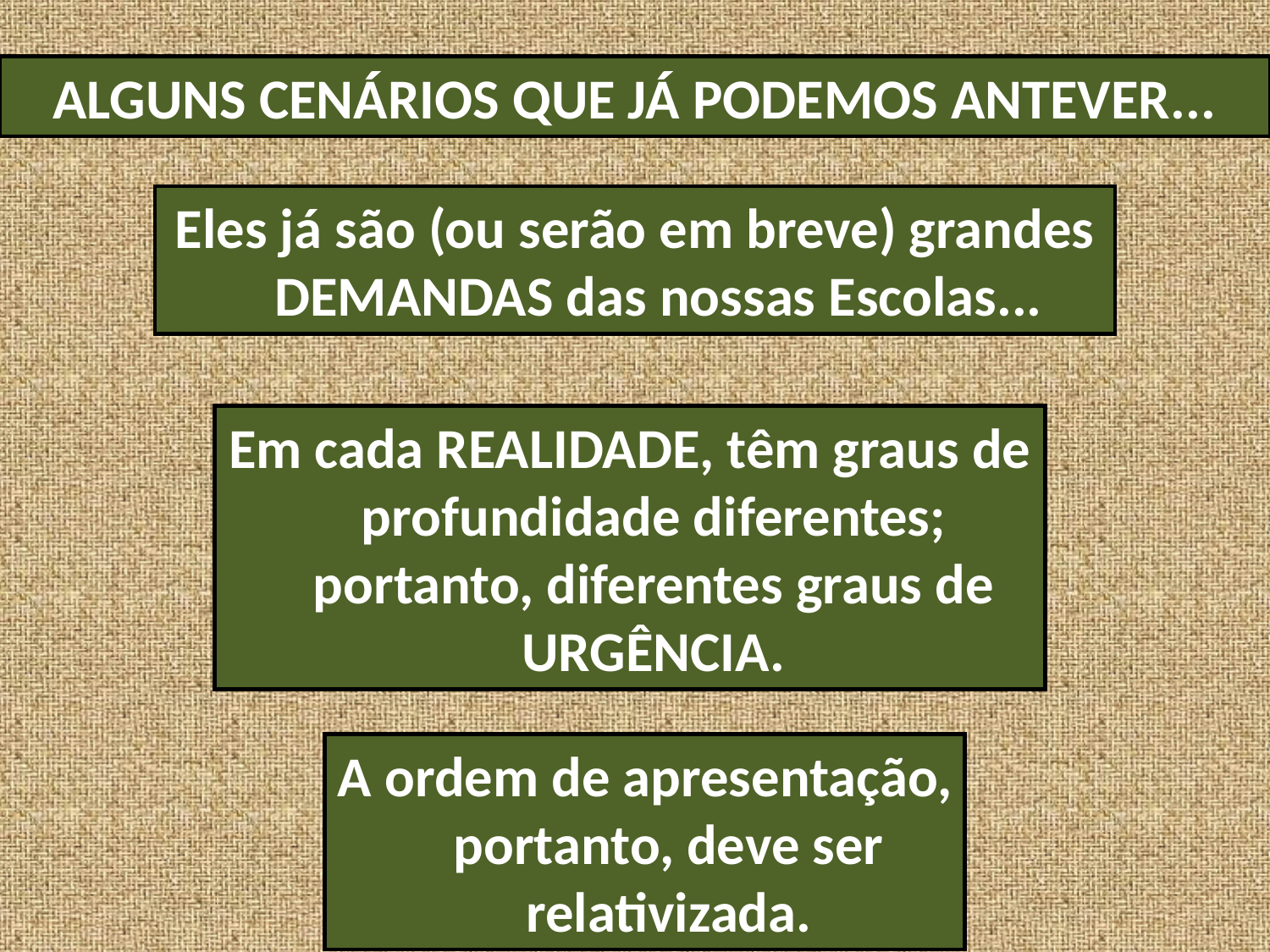

ALGUNS CENÁRIOS QUE JÁ PODEMOS ANTEVER...
Eles já são (ou serão em breve) grandes DEMANDAS das nossas Escolas...
Em cada REALIDADE, têm graus de profundidade diferentes; portanto, diferentes graus de URGÊNCIA.
A ordem de apresentação, portanto, deve ser relativizada.